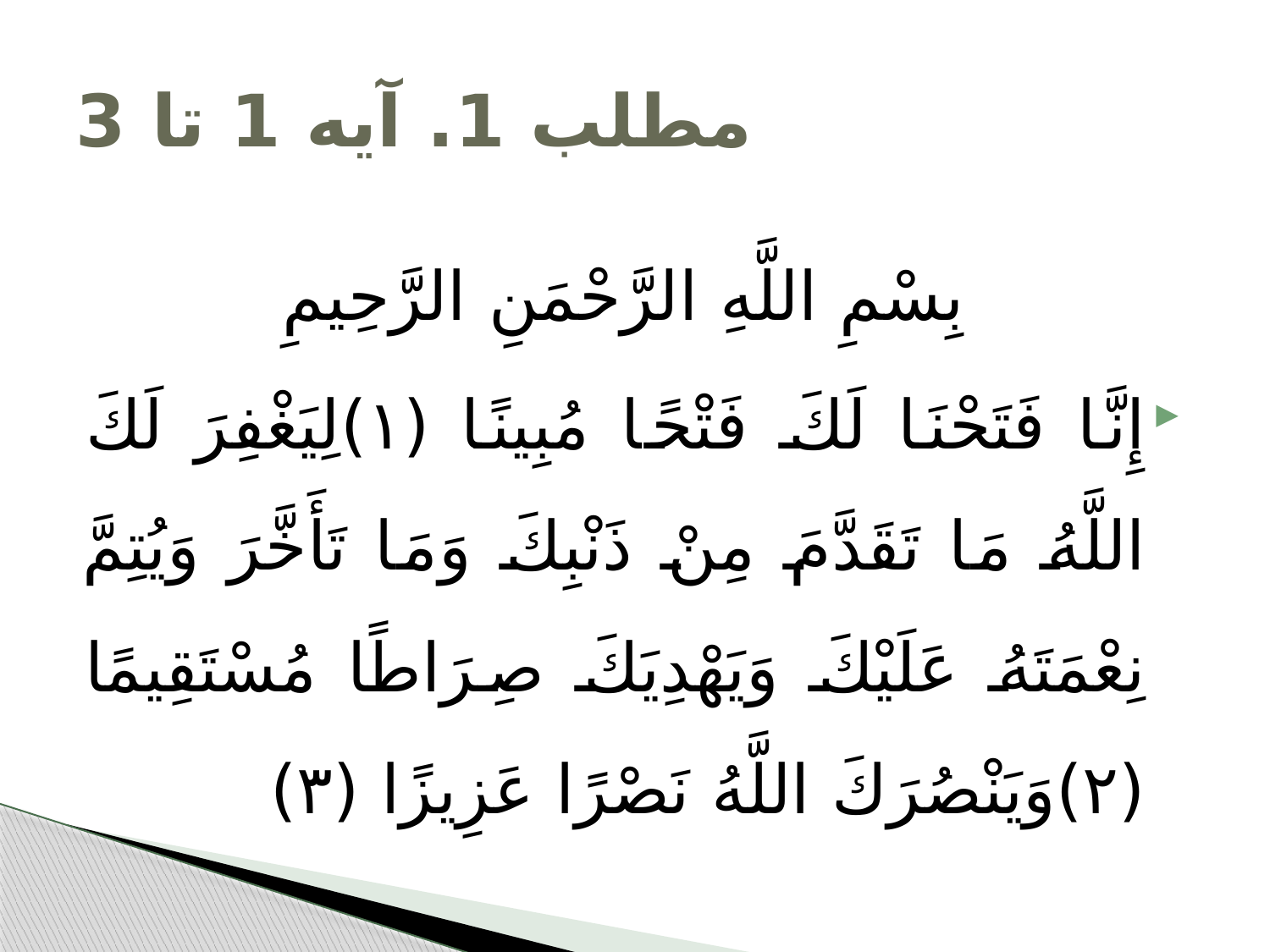

# مطلب 1. آیه 1 تا 3
بِسْمِ اللَّهِ الرَّحْمَنِ الرَّحِيمِ
إِنَّا فَتَحْنَا لَكَ فَتْحًا مُبِينًا (١)لِيَغْفِرَ لَكَ اللَّهُ مَا تَقَدَّمَ مِنْ ذَنْبِكَ وَمَا تَأَخَّرَ وَيُتِمَّ نِعْمَتَهُ عَلَيْكَ وَيَهْدِيَكَ صِرَاطًا مُسْتَقِيمًا (٢)وَيَنْصُرَكَ اللَّهُ نَصْرًا عَزِيزًا (٣)